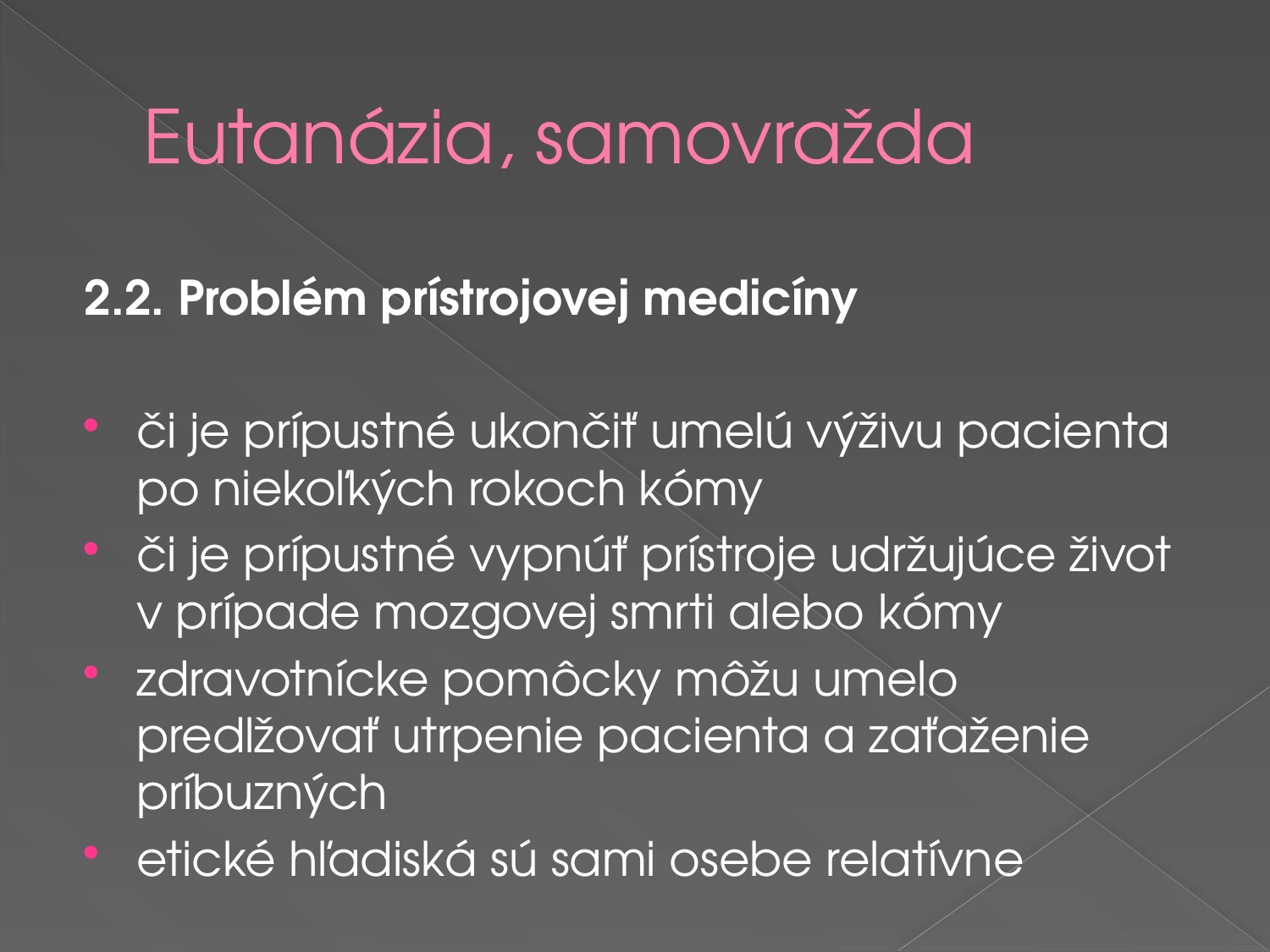

# Eutanázia, samovražda
2.2. Problém prístrojovej medicíny

či je prípustné ukončiť umelú výživu pacienta po niekoľkých rokoch kómy
či je prípustné vypnúť prístroje udržujúce život v prípade mozgovej smrti alebo kómy
zdravotnícke pomôcky môžu umelo predlžovať utrpenie pacienta a zaťaženie príbuzných
etické hľadiská sú sami osebe relatívne